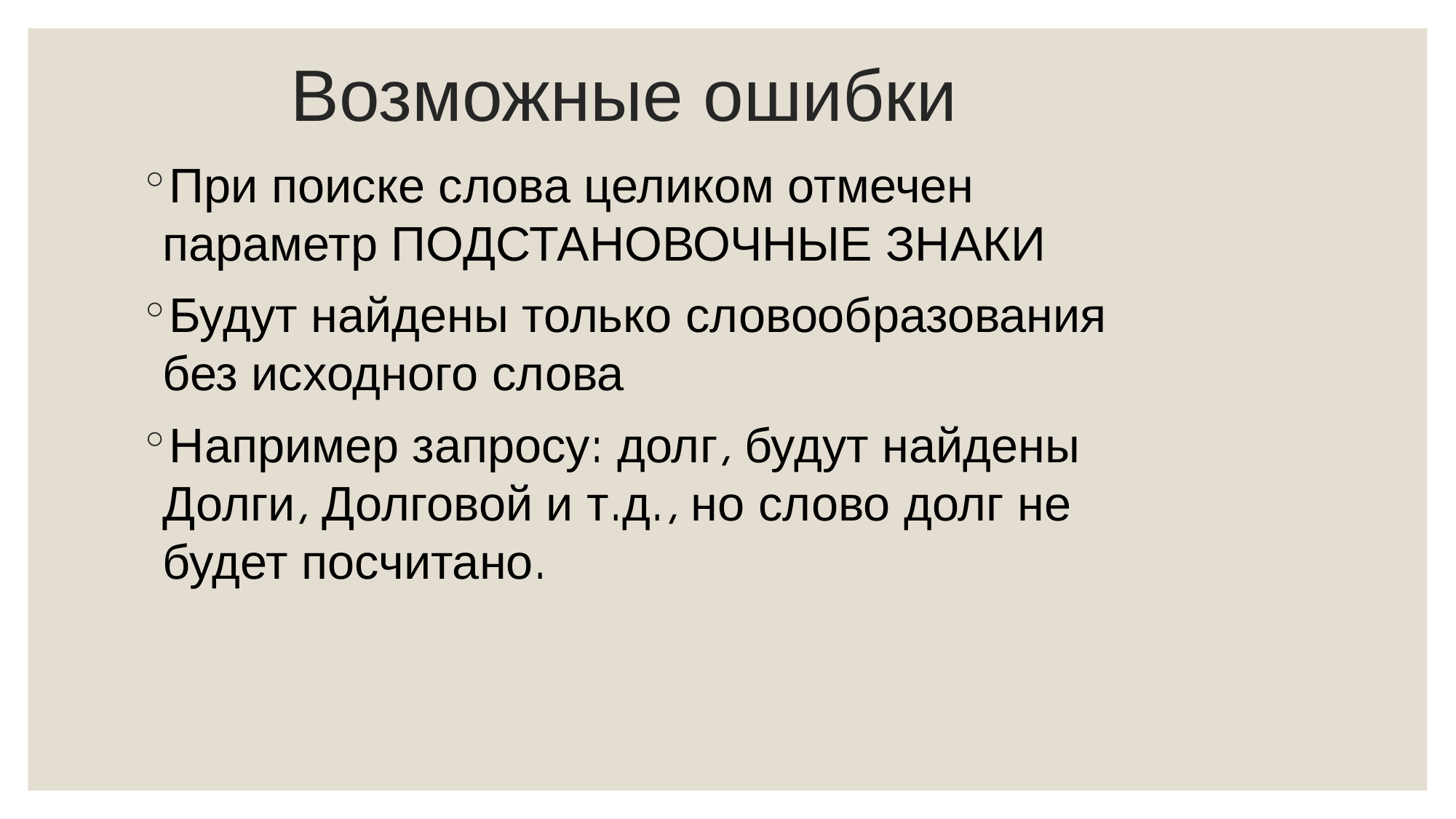

# Возможные ошибки
При поиске слова целиком отмечен параметр ПОДСТАНОВОЧНЫЕ ЗНАКИ
Будут найдены только словообразования без исходного слова
Например запросу: долг, будут найдены Долги, Долговой и т.д., но слово долг не будет посчитано.